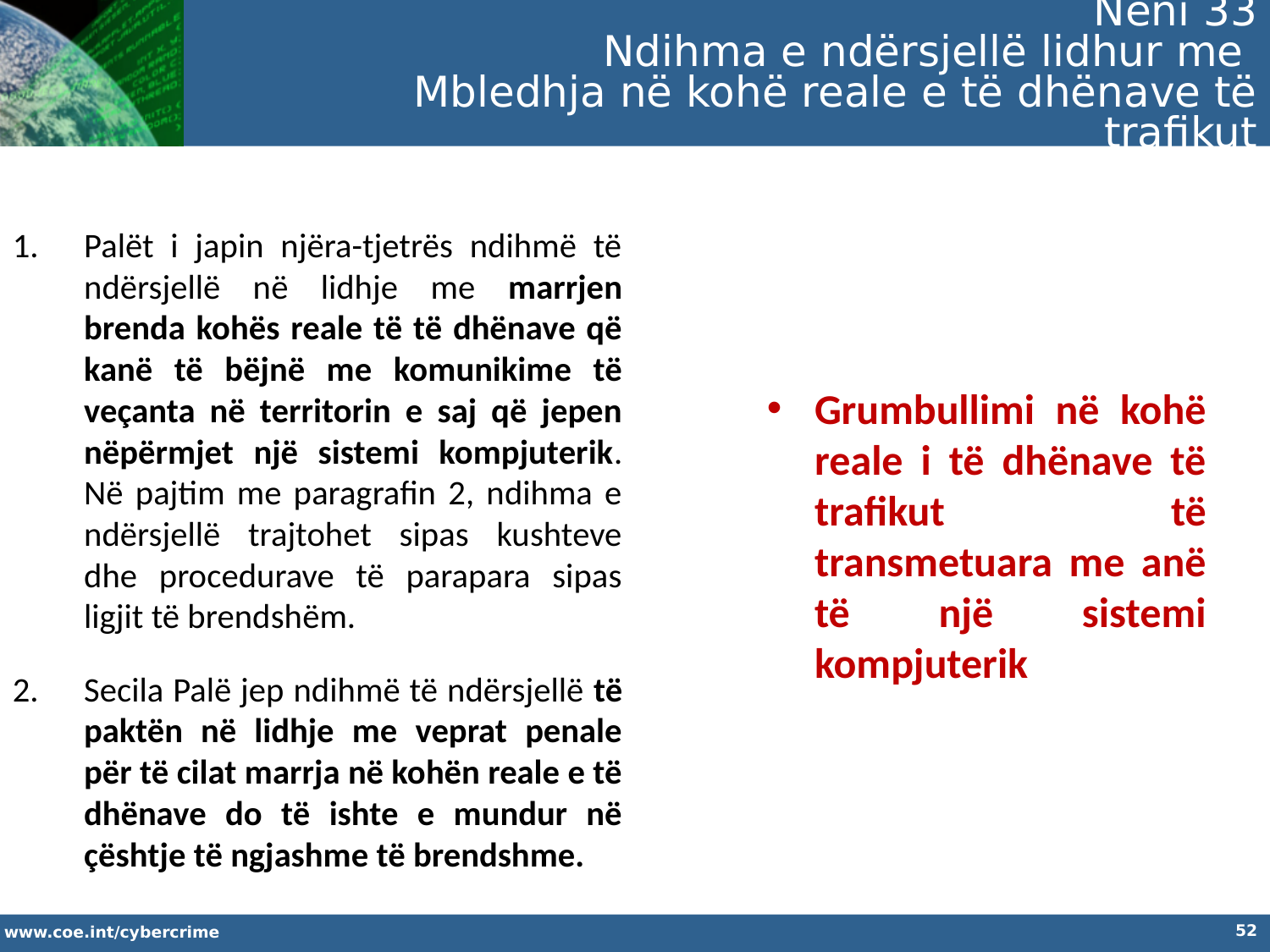

Neni 33
Ndihma e ndërsjellë lidhur me
Mbledhja në kohë reale e të dhënave të trafikut
Palët i japin njëra-tjetrës ndihmë të ndërsjellë në lidhje me marrjen brenda kohës reale të të dhënave që kanë të bëjnë me komunikime të veçanta në territorin e saj që jepen nëpërmjet një sistemi kompjuterik. Në pajtim me paragrafin 2, ndihma e ndërsjellë trajtohet sipas kushteve dhe procedurave të parapara sipas ligjit të brendshëm.
Secila Palë jep ndihmë të ndërsjellë të paktën në lidhje me veprat penale për të cilat marrja në kohën reale e të dhënave do të ishte e mundur në çështje të ngjashme të brendshme.
Grumbullimi në kohë reale i të dhënave të trafikut të transmetuara me anë të një sistemi kompjuterik
52